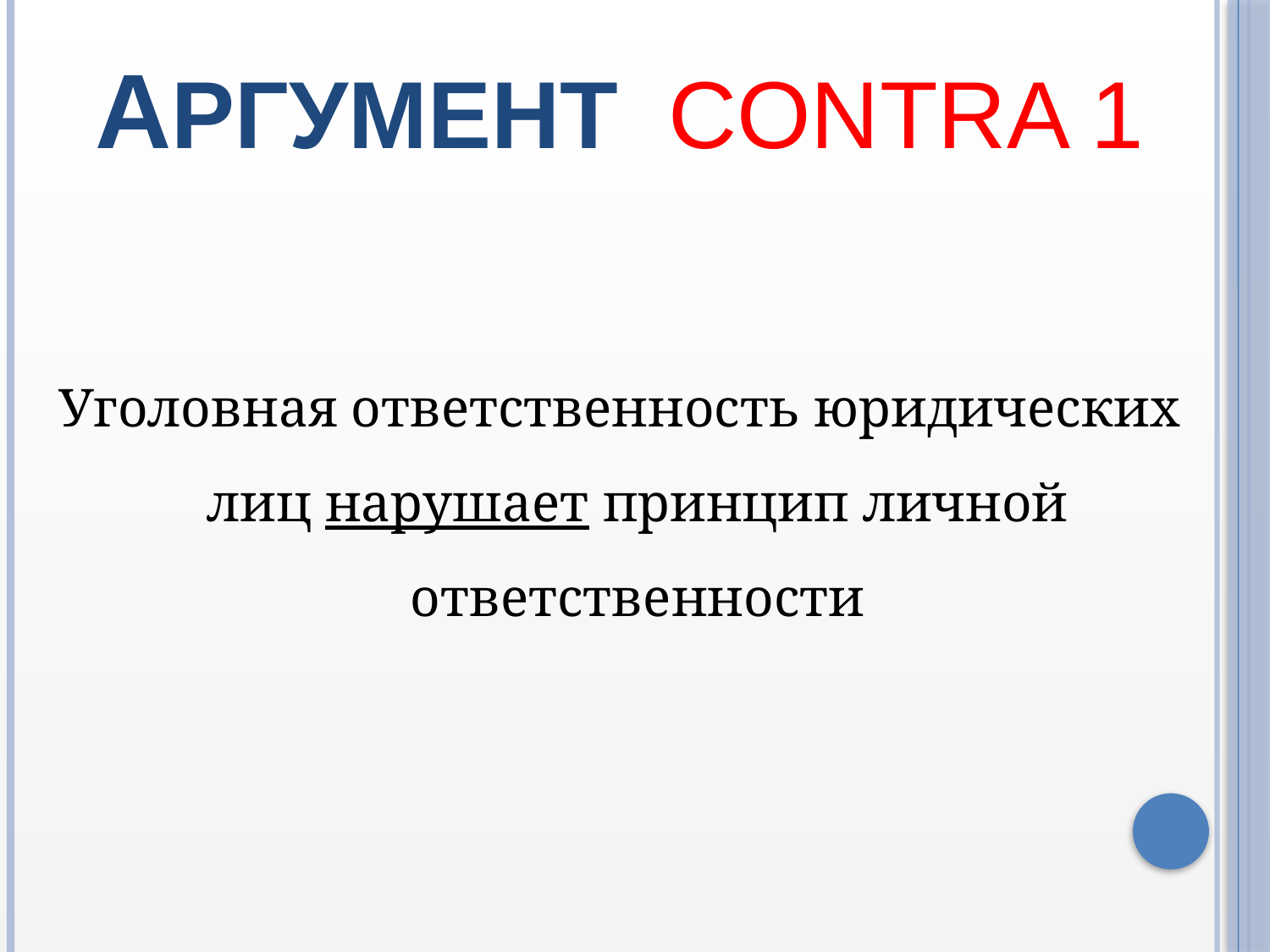

# Аргумент  contra 1

Уголовная ответственность юридических лиц нарушает принцип личной ответственности